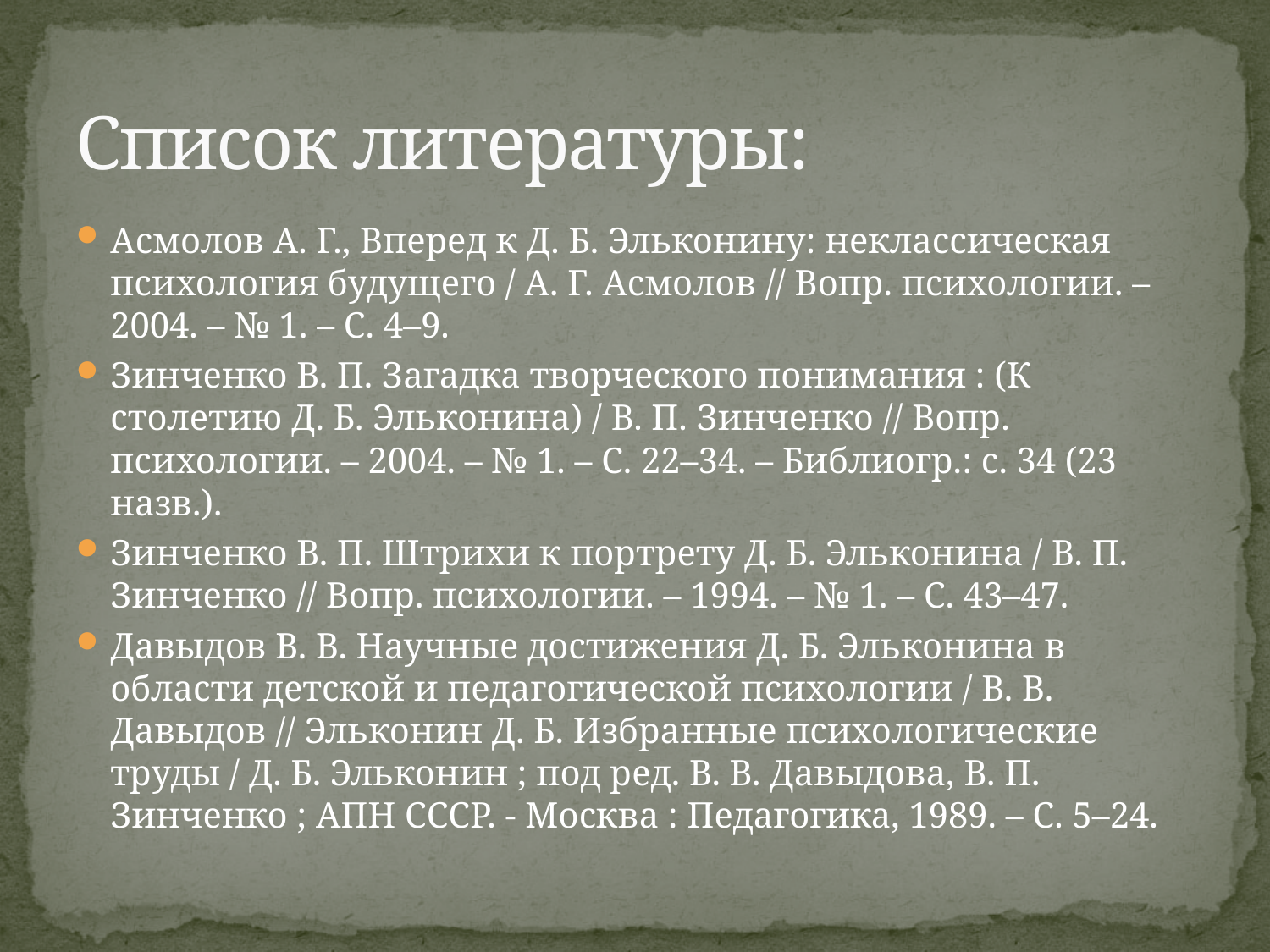

# Список литературы:
Асмолов А. Г., Вперед к Д. Б. Эльконину: неклассическая психология будущего / А. Г. Асмолов // Вопр. психологии. – 2004. – № 1. – С. 4–9.
Зинченко В. П. Загадка творческого понимания : (К столетию Д. Б. Эльконина) / В. П. Зинченко // Вопр. психологии. – 2004. – № 1. – С. 22–34. – Библиогр.: с. 34 (23 назв.).
Зинченко В. П. Штрихи к портрету Д. Б. Эльконина / В. П. Зинченко // Вопр. психологии. – 1994. – № 1. – С. 43–47.
Давыдов В. В. Научные достижения Д. Б. Эльконина в области детской и педагогической психологии / В. В. Давыдов // Эльконин Д. Б. Избранные психологические труды / Д. Б. Эльконин ; под ред. В. В. Давыдова, В. П. Зинченко ; АПН СССР. - Москва : Педагогика, 1989. – С. 5–24.